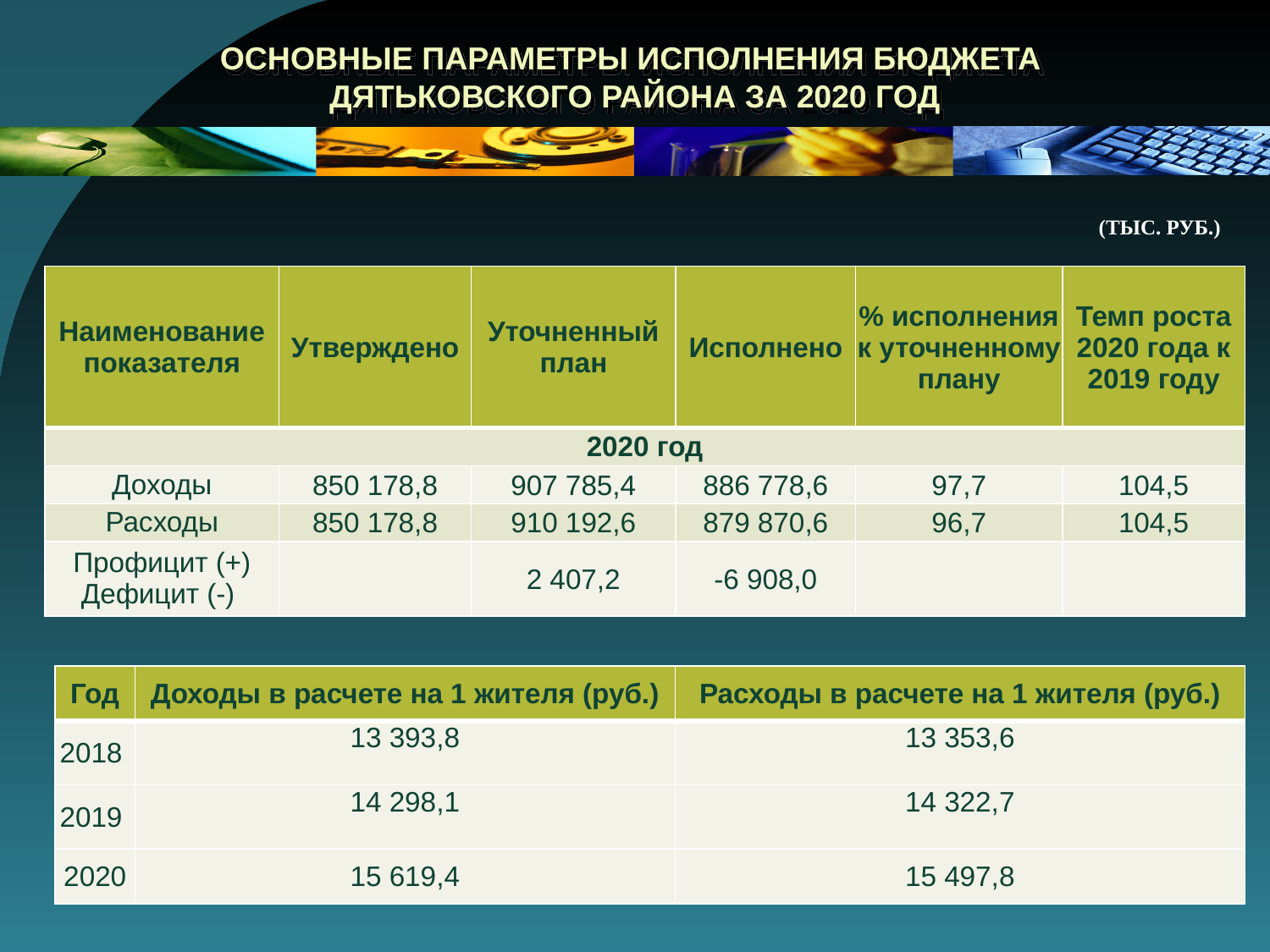

# ОСНОВНЫЕ ПАРАМЕТРЫ ИСПОЛНЕНИЯ БЮДЖЕТА ДЯТЬКОВСКОГО РАЙОНА ЗА 2020 ГОД
(ТЫС. РУБ.)
| Наименование показателя | Утверждено | Уточненный план | Исполнено | % исполнения к уточненному плану | Темп роста 2020 года к 2019 году |
| --- | --- | --- | --- | --- | --- |
| 2020 год |  |  |  |  |  |
| Доходы | 850 178,8 | 907 785,4 | 886 778,6 | 97,7 | 104,5 |
| Расходы | 850 178,8 | 910 192,6 | 879 870,6 | 96,7 | 104,5 |
| Профицит (+) Дефицит (-) |  | 2 407,2 | -6 908,0 |  |  |
| Год | Доходы в расчете на 1 жителя (руб.) | Расходы в расчете на 1 жителя (руб.) |
| --- | --- | --- |
| 2018 | 13 393,8 | 13 353,6 |
| 2019 | 14 298,1 | 14 322,7 |
| 2020 | 15 619,4 | 15 497,8 |